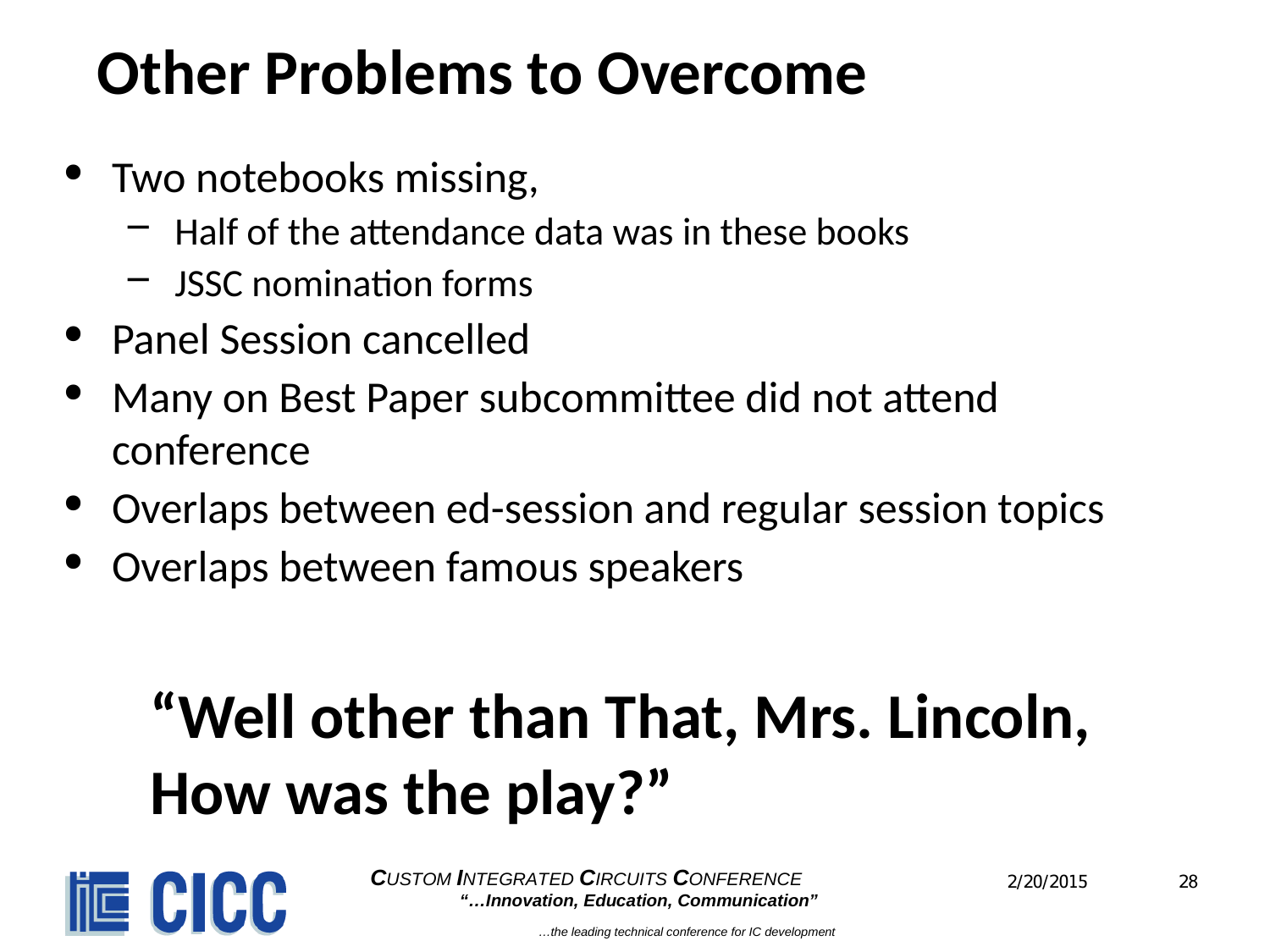

Other Problems to Overcome
Two notebooks missing,
Half of the attendance data was in these books
JSSC nomination forms
Panel Session cancelled
Many on Best Paper subcommittee did not attend conference
Overlaps between ed-session and regular session topics
Overlaps between famous speakers
# “Well other than That, Mrs. Lincoln, How was the play?”